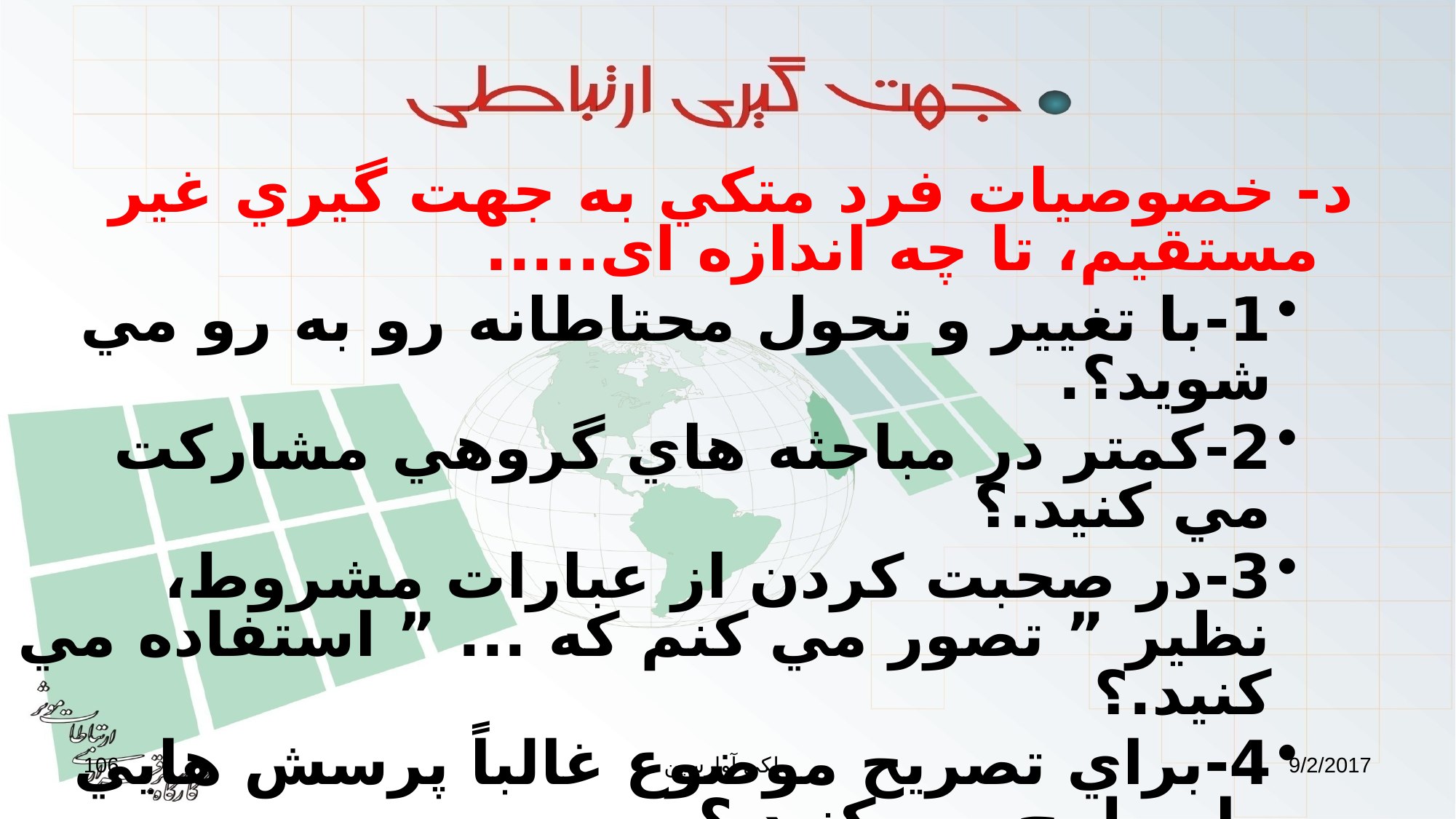

د- خصوصيات فرد متكي به جهت گيري غير مستقيم، تا چه اندازه ای.....
1-با تغيير و تحول محتاطانه رو به رو مي شوید؟.
2-كمتر در مباحثه هاي گروهي مشارکت مي كنید.؟
3-در صحبت كردن از عبارات مشروط، نظير ” تصور مي كنم كه ... ” استفاده مي كنید.؟
4-براي تصريح موضوع غالباً پرسش هايي را مطرح مي كنید.؟
5-از اظهار عقيده خود داري مي كنید؟
6-داراي حس همكاري هستید؟.
7-پيرو حركت گروهي هستید؟.

106
ملکی آوارسین
9/2/2017